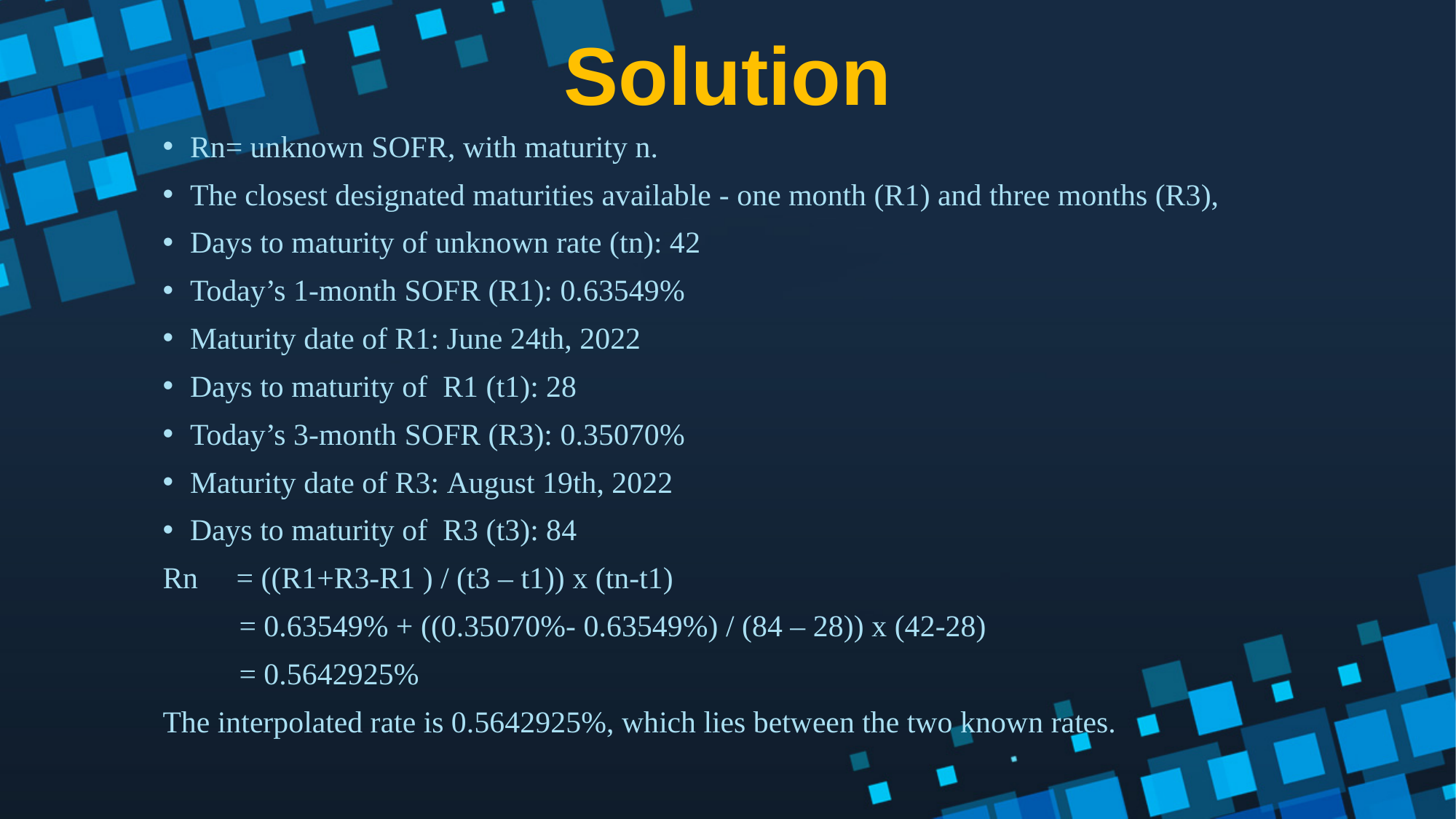

Solution
Rn= unknown SOFR, with maturity n.
The closest designated maturities available - one month (R1) and three months (R3),
Days to maturity of unknown rate (tn): 42
Today’s 1-month SOFR (R1): 0.63549%
Maturity date of R1: June 24th, 2022
Days to maturity of  R1 (t1): 28
Today’s 3-month SOFR (R3): 0.35070%
Maturity date of R3: August 19th, 2022
Days to maturity of  R3 (t3): 84
Rn     = ((R1+R3-R1 ) / (t3 – t1)) x (tn-t1)
          = 0.63549% + ((0.35070%- 0.63549%) / (84 – 28)) x (42-28)
          = 0.5642925%
The interpolated rate is 0.5642925%, which lies between the two known rates.